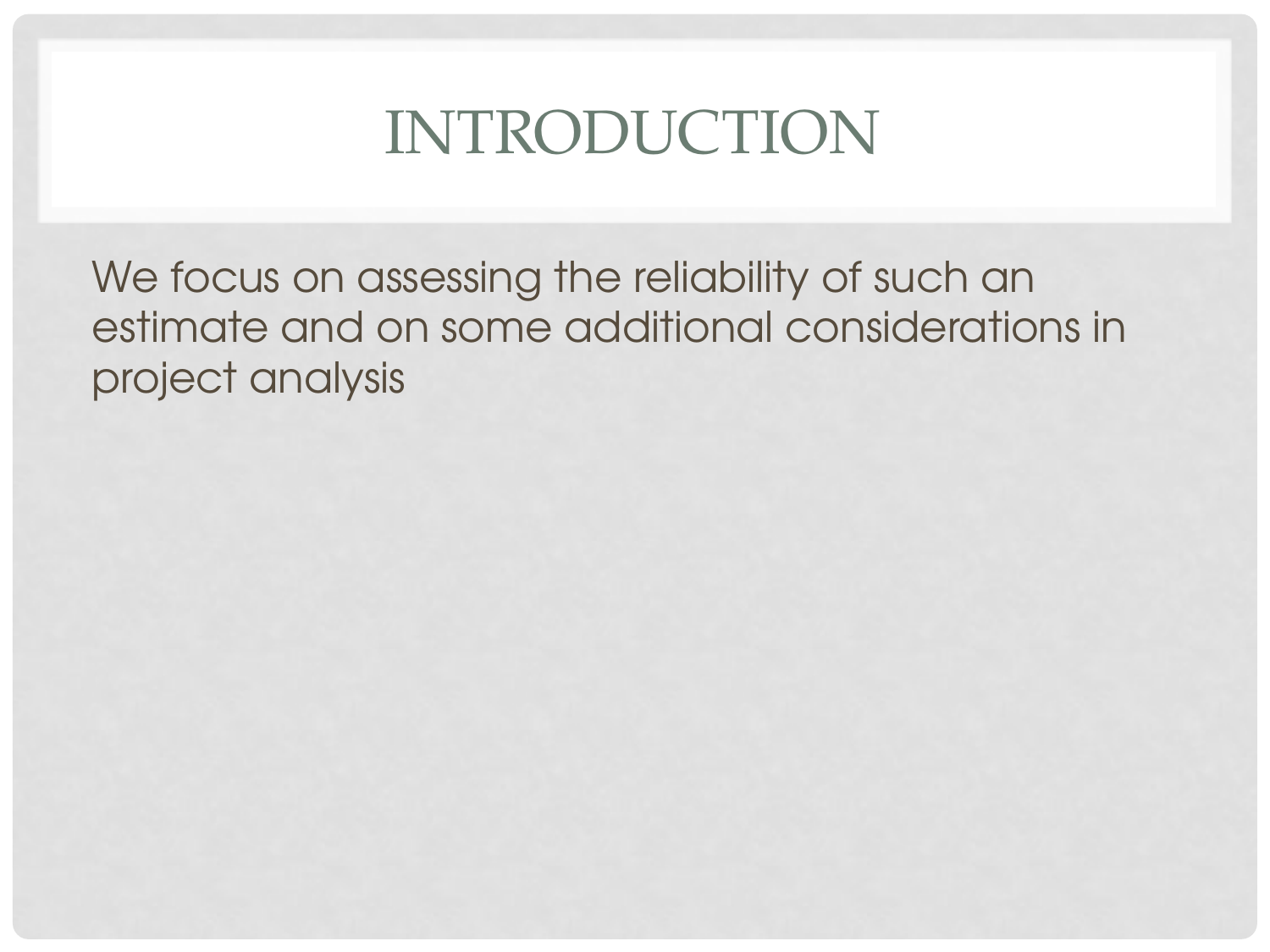

# introduction
We focus on assessing the reliability of such an estimate and on some additional considerations in project analysis